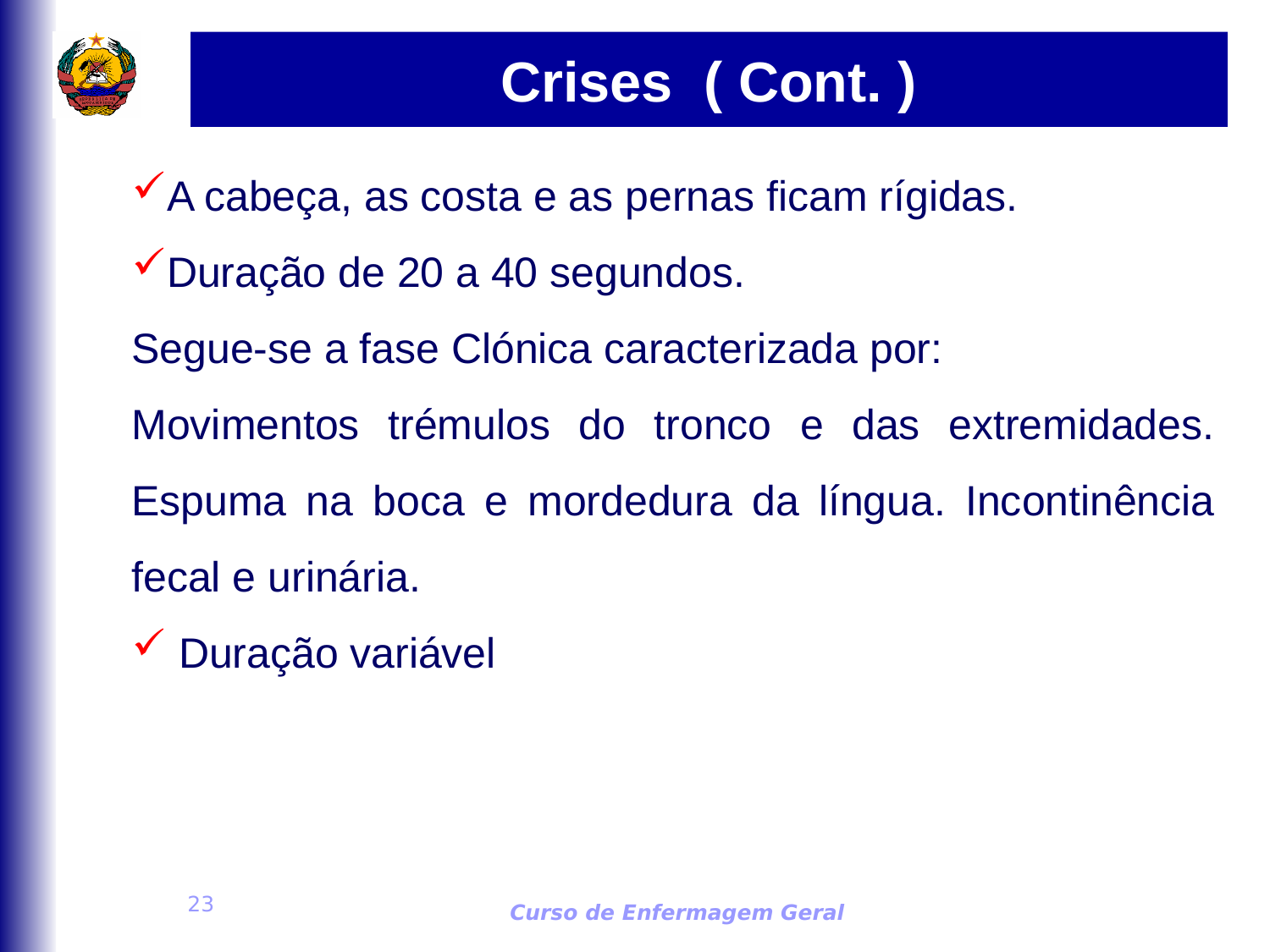

# Crises  ( Cont. )
A cabeça, as costa e as pernas ficam rígidas.
Duração de 20 a 40 segundos.
Segue-se a fase Clónica caracterizada por:
Movimentos trémulos do tronco e das extremidades. Espuma na boca e mordedura da língua. Incontinência fecal e urinária.
 Duração variável
23
Curso de Enfermagem Geral